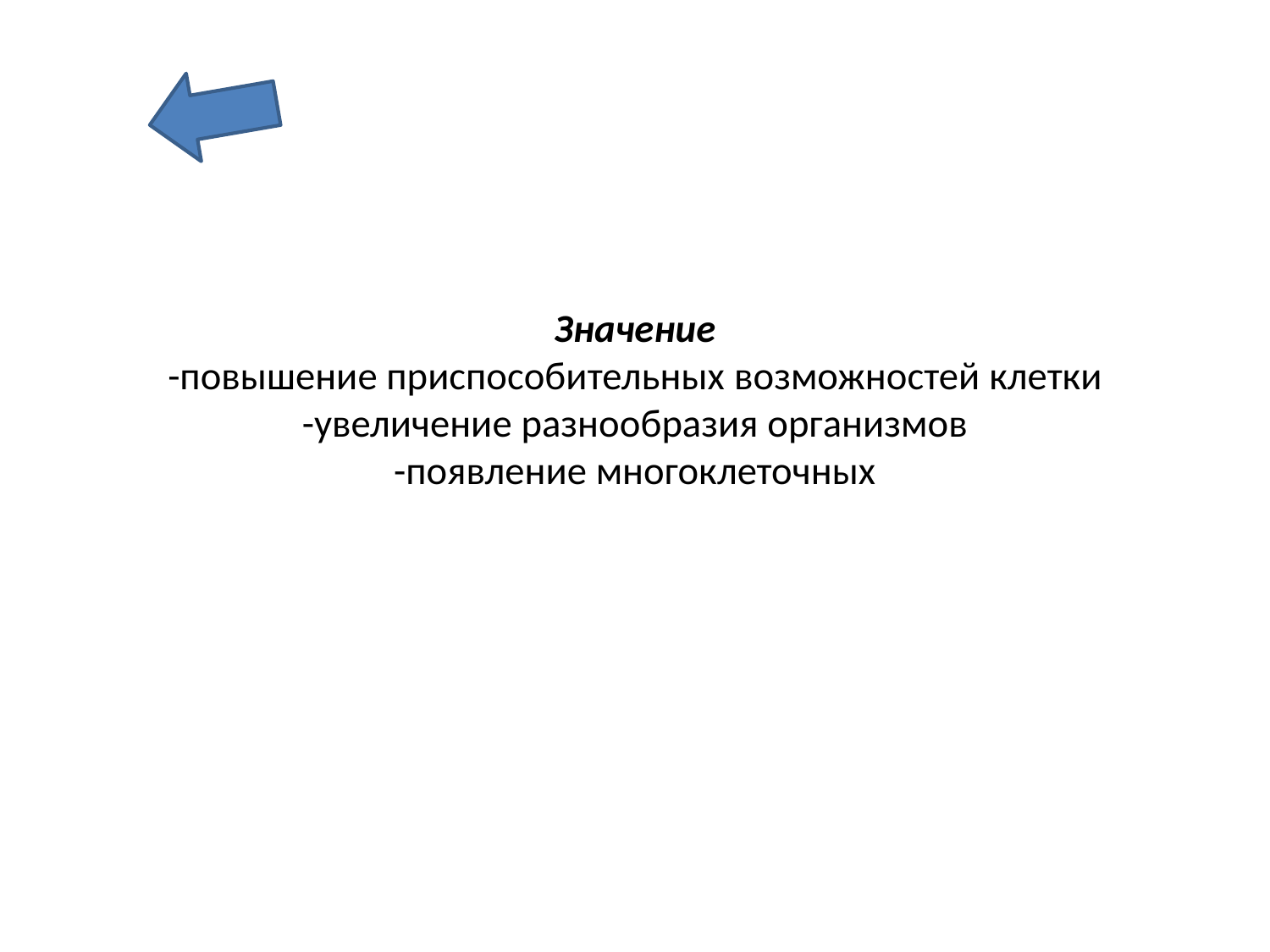

# Значение -повышение приспособительных возможностей клетки -увеличение разнообразия организмов -появление многоклеточных